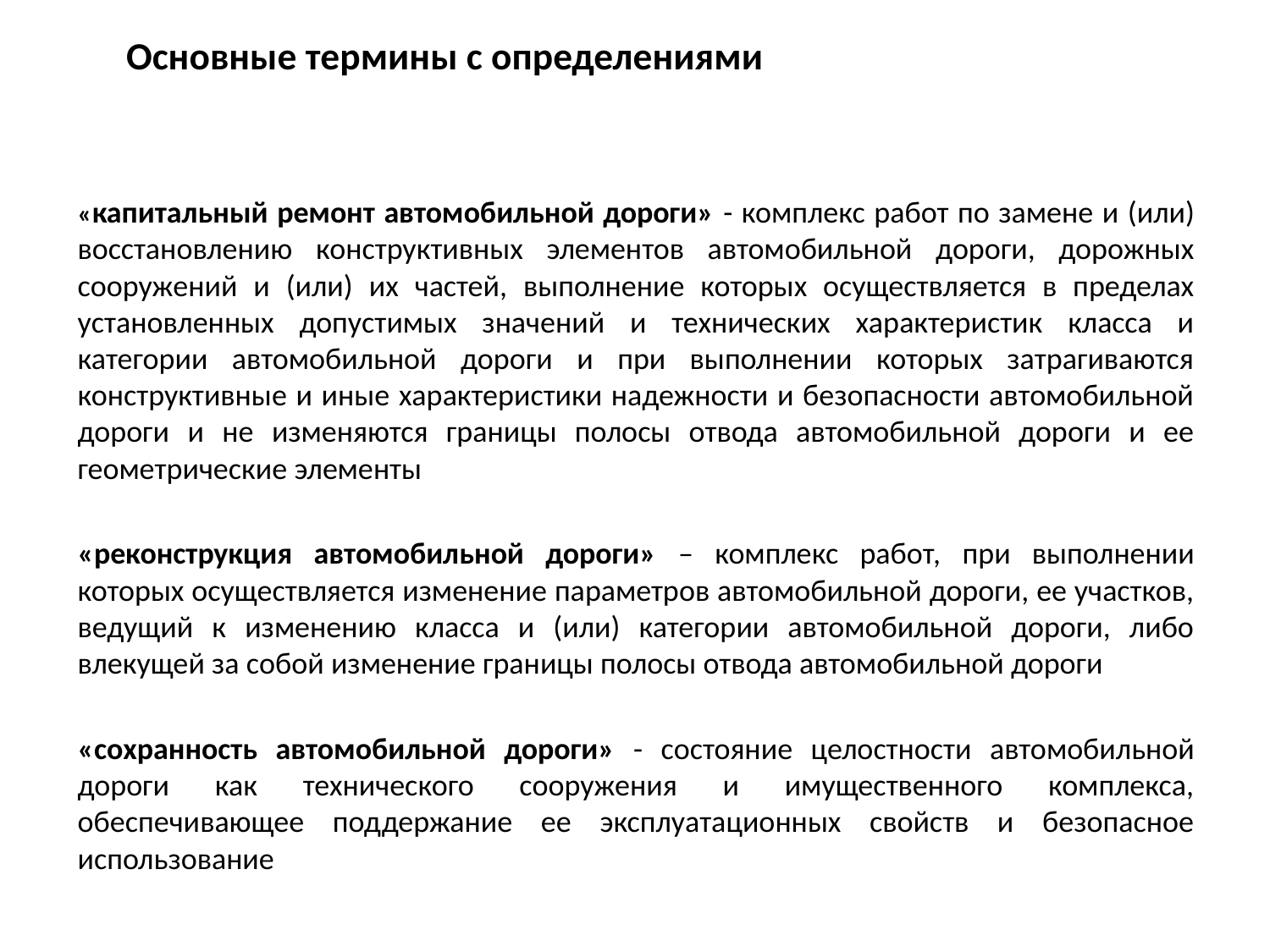

Основные термины с определениями
«капитальный ремонт автомобильной дороги» - комплекс работ по замене и (или) восстановлению конструктивных элементов автомобильной дороги, дорожных сооружений и (или) их частей, выполнение которых осуществляется в пределах установленных допустимых значений и технических характеристик класса и категории автомобильной дороги и при выполнении которых затрагиваются конструктивные и иные характеристики надежности и безопасности автомобильной дороги и не изменяются границы полосы отвода автомобильной дороги и ее геометрические элементы

«реконструкция автомобильной дороги» – комплекс работ, при выполнении которых осуществляется изменение параметров автомобильной дороги, ее участков, ведущий к изменению класса и (или) категории автомобильной дороги, либо влекущей за собой изменение границы полосы отвода автомобильной дороги

«сохранность автомобильной дороги» - состояние целостности автомобильной дороги как технического сооружения и имущественного комплекса, обеспечивающее поддержание ее эксплуатационных свойств и безопасное использование